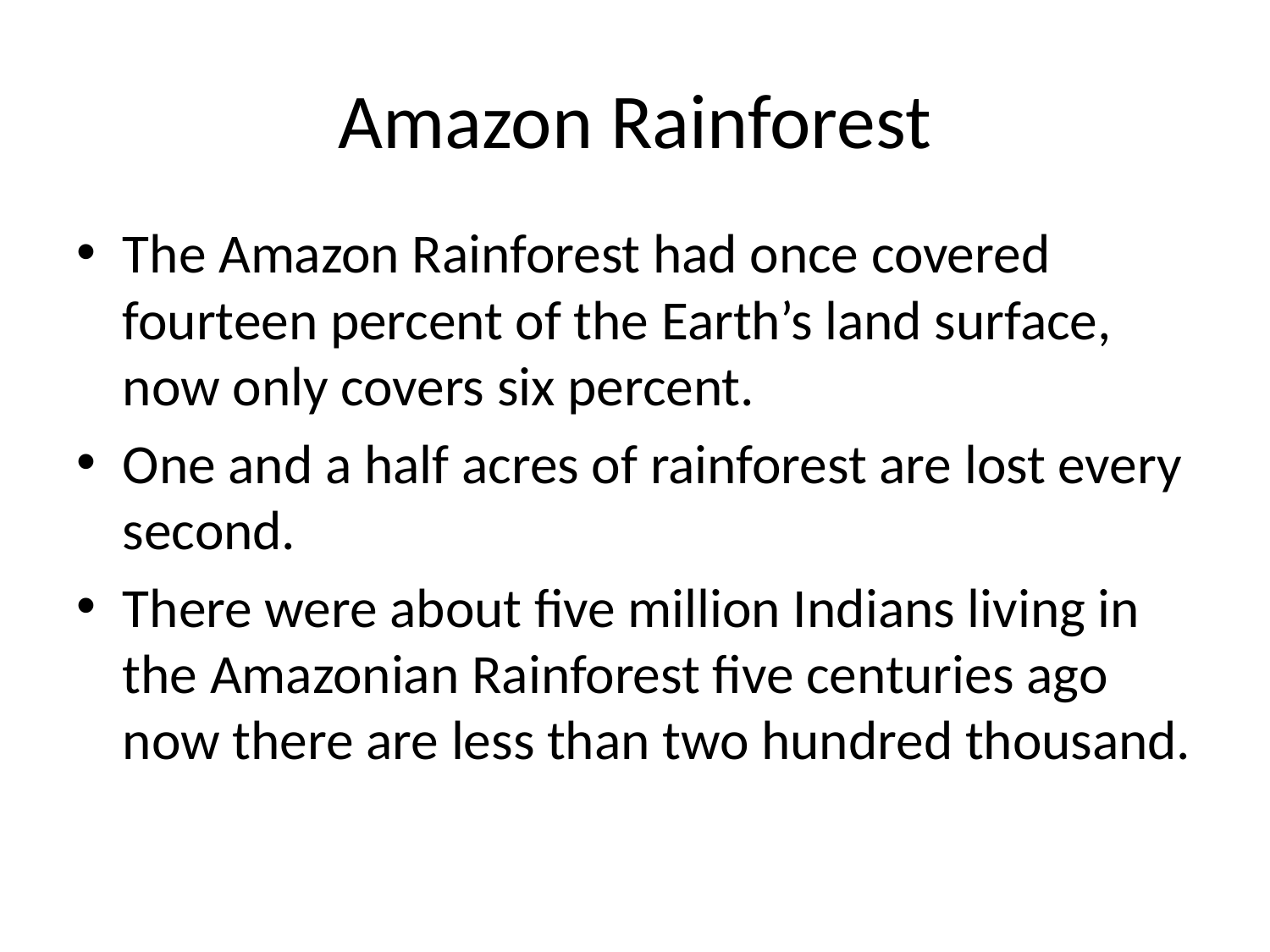

# Amazon Rainforest
The Amazon Rainforest had once covered fourteen percent of the Earth’s land surface, now only covers six percent.
One and a half acres of rainforest are lost every second.
There were about five million Indians living in the Amazonian Rainforest five centuries ago now there are less than two hundred thousand.